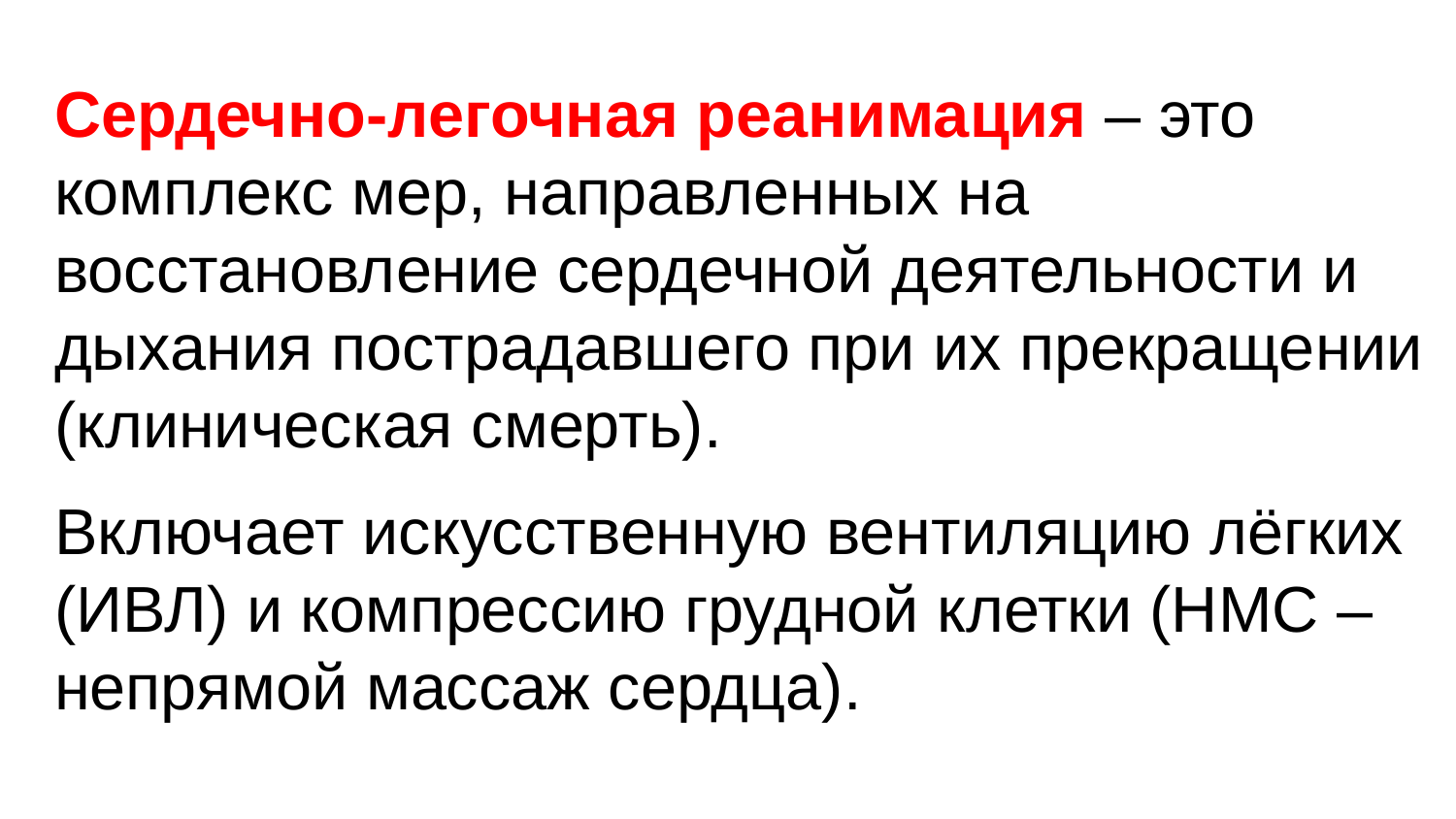

Сердечно-легочная реанимация – это  комплекс мер, направленных на восстановление сердечной деятельности и дыхания пострадавшего при их прекращении (клиническая смерть).

Включает искусственную вентиляцию лёгких
(ИВЛ) и компрессию грудной клетки (НМС – непрямой массаж сердца).